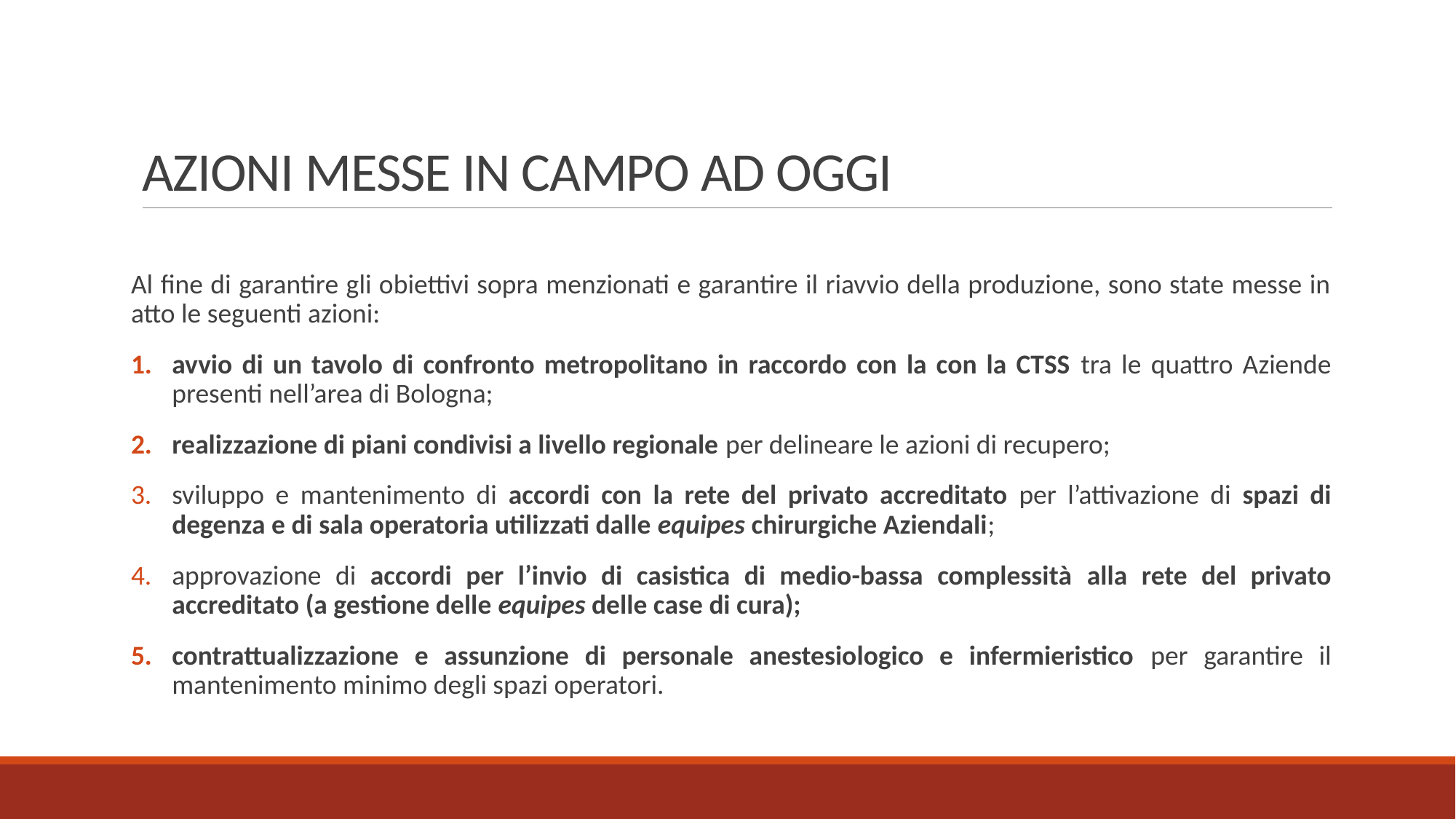

# AZIONI MESSE IN CAMPO AD OGGI
Al fine di garantire gli obiettivi sopra menzionati e garantire il riavvio della produzione, sono state messe in atto le seguenti azioni:
avvio di un tavolo di confronto metropolitano in raccordo con la con la CTSS tra le quattro Aziende presenti nell’area di Bologna;
realizzazione di piani condivisi a livello regionale per delineare le azioni di recupero;
sviluppo e mantenimento di accordi con la rete del privato accreditato per l’attivazione di spazi di degenza e di sala operatoria utilizzati dalle equipes chirurgiche Aziendali;
approvazione di accordi per l’invio di casistica di medio-bassa complessità alla rete del privato accreditato (a gestione delle equipes delle case di cura);
contrattualizzazione e assunzione di personale anestesiologico e infermieristico per garantire il mantenimento minimo degli spazi operatori.